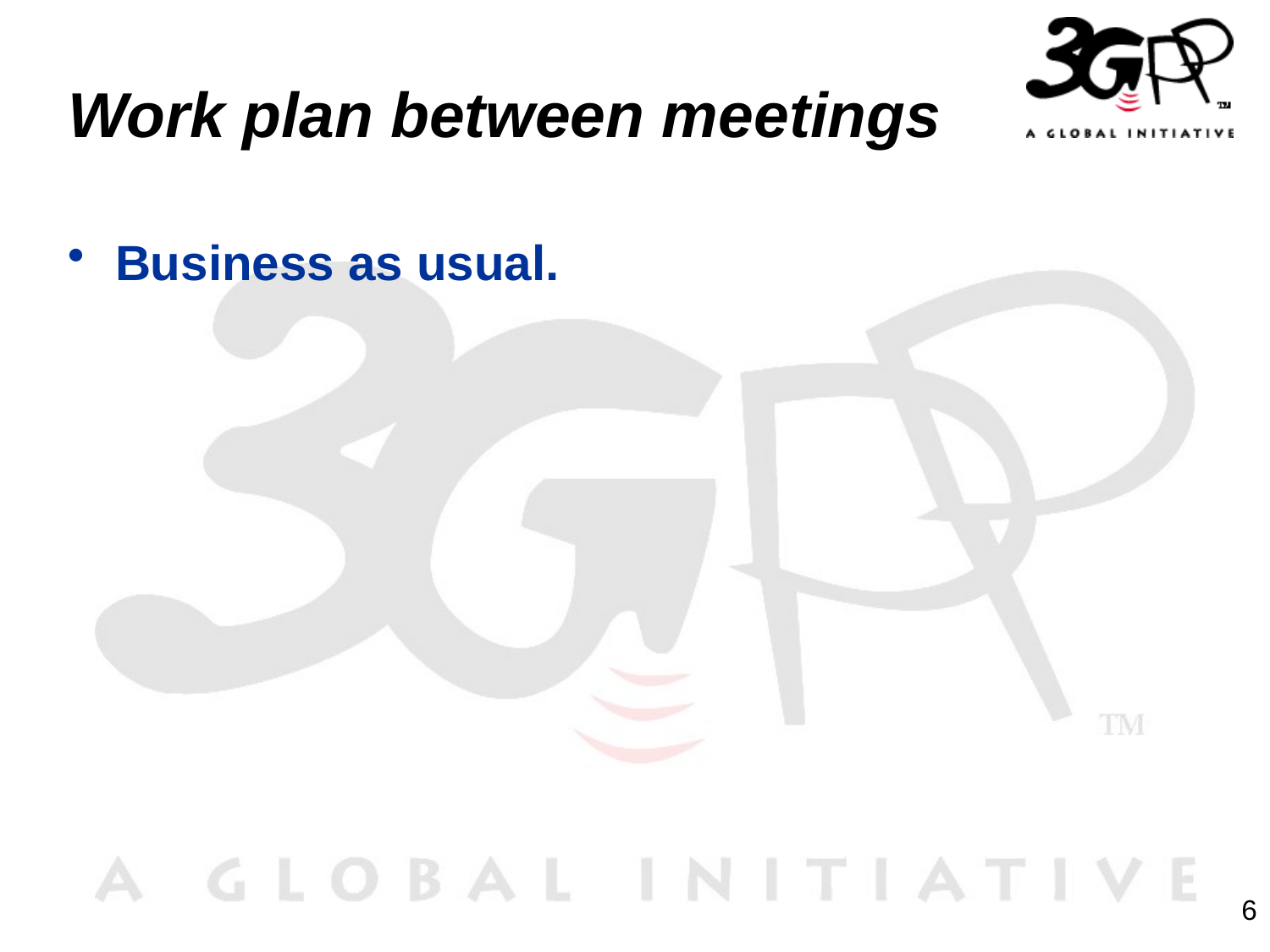

# Work plan between meetings

Business as usual.
6